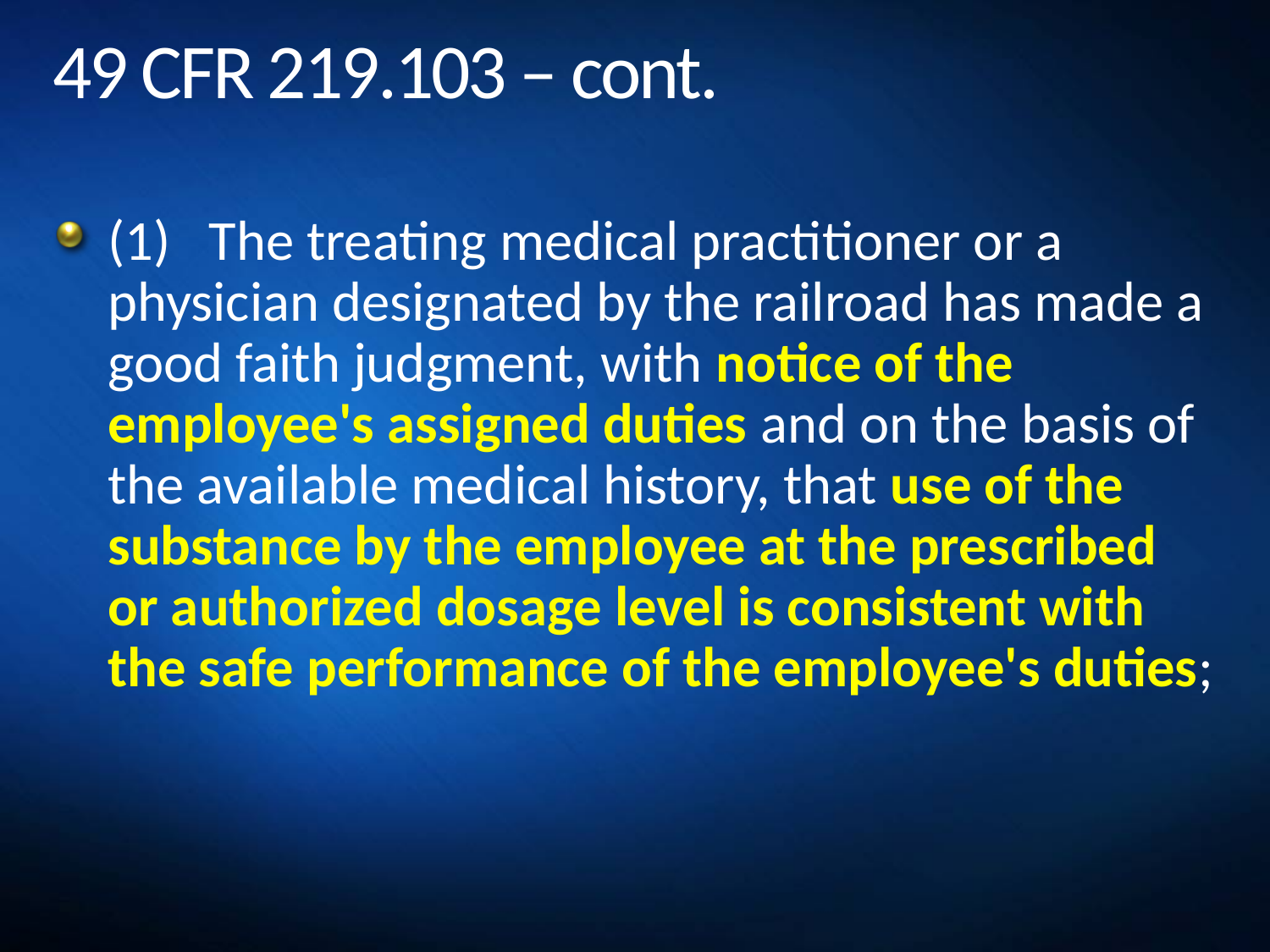

# 49 CFR 219.103 – cont.
(1)   The treating medical practitioner or a physician designated by the railroad has made a good faith judgment, with notice of the employee's assigned duties and on the basis of the available medical history, that use of the substance by the employee at the prescribed or authorized dosage level is consistent with the safe performance of the employee's duties;